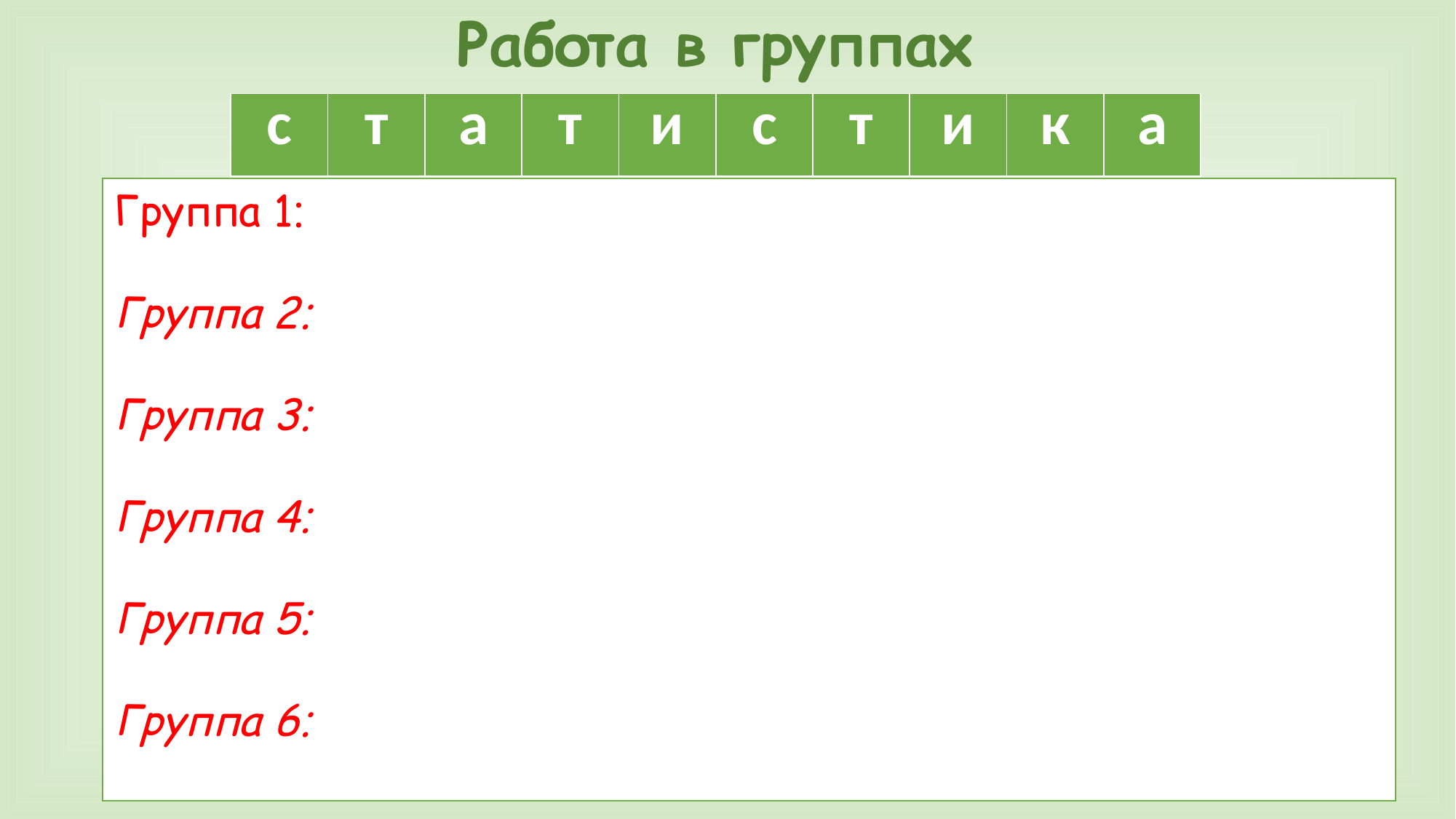

Работа в группах
| с | т | а | т | и | с | т | и | к | а |
| --- | --- | --- | --- | --- | --- | --- | --- | --- | --- |
Группа 1:

Группа 2:

Группа 3:

Группа 4:

Группа 5:

Группа 6: